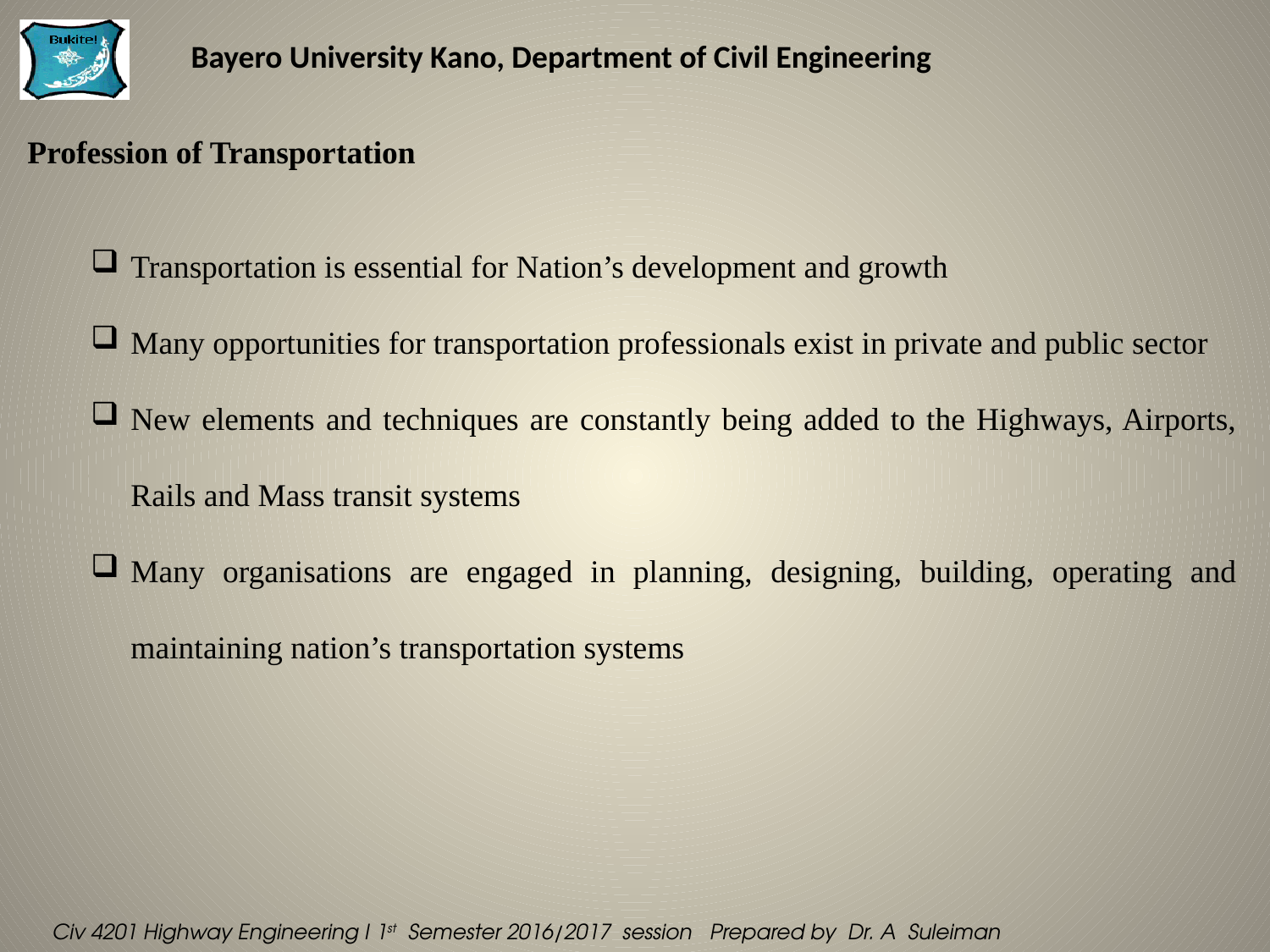

Profession of Transportation

Transportation is essential for Nation’s development and growth
Many opportunities for transportation professionals exist in private and public sector
New elements and techniques are constantly being added to the Highways, Airports, Rails and Mass transit systems
Many organisations are engaged in planning, designing, building, operating and maintaining nation’s transportation systems